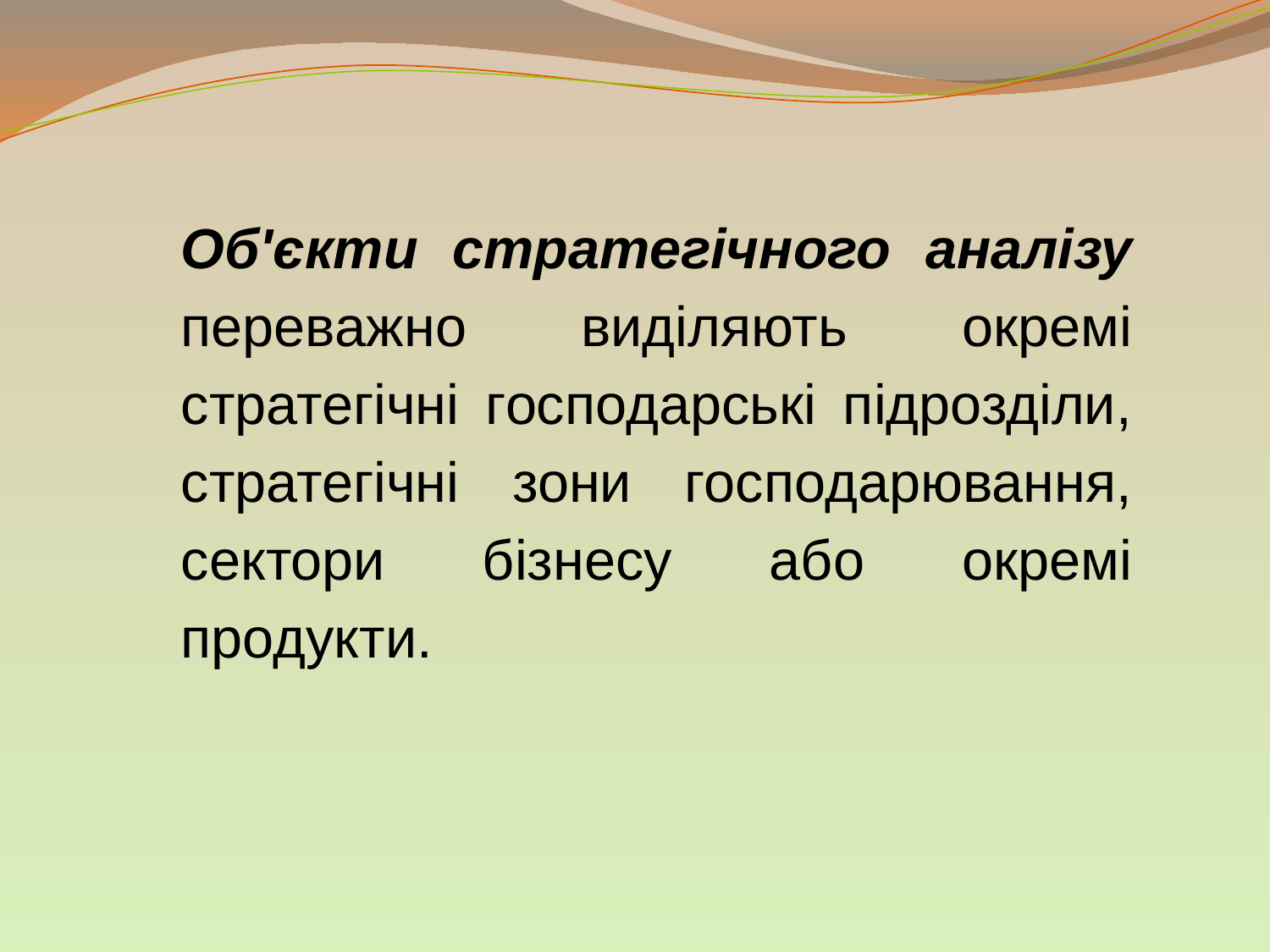

Об'єкти стратегічного аналізу переважно виділяють окремі стратегічні господарські підрозділи, стратегічні зони господарювання, сектори бізнесу або окремі продукти.